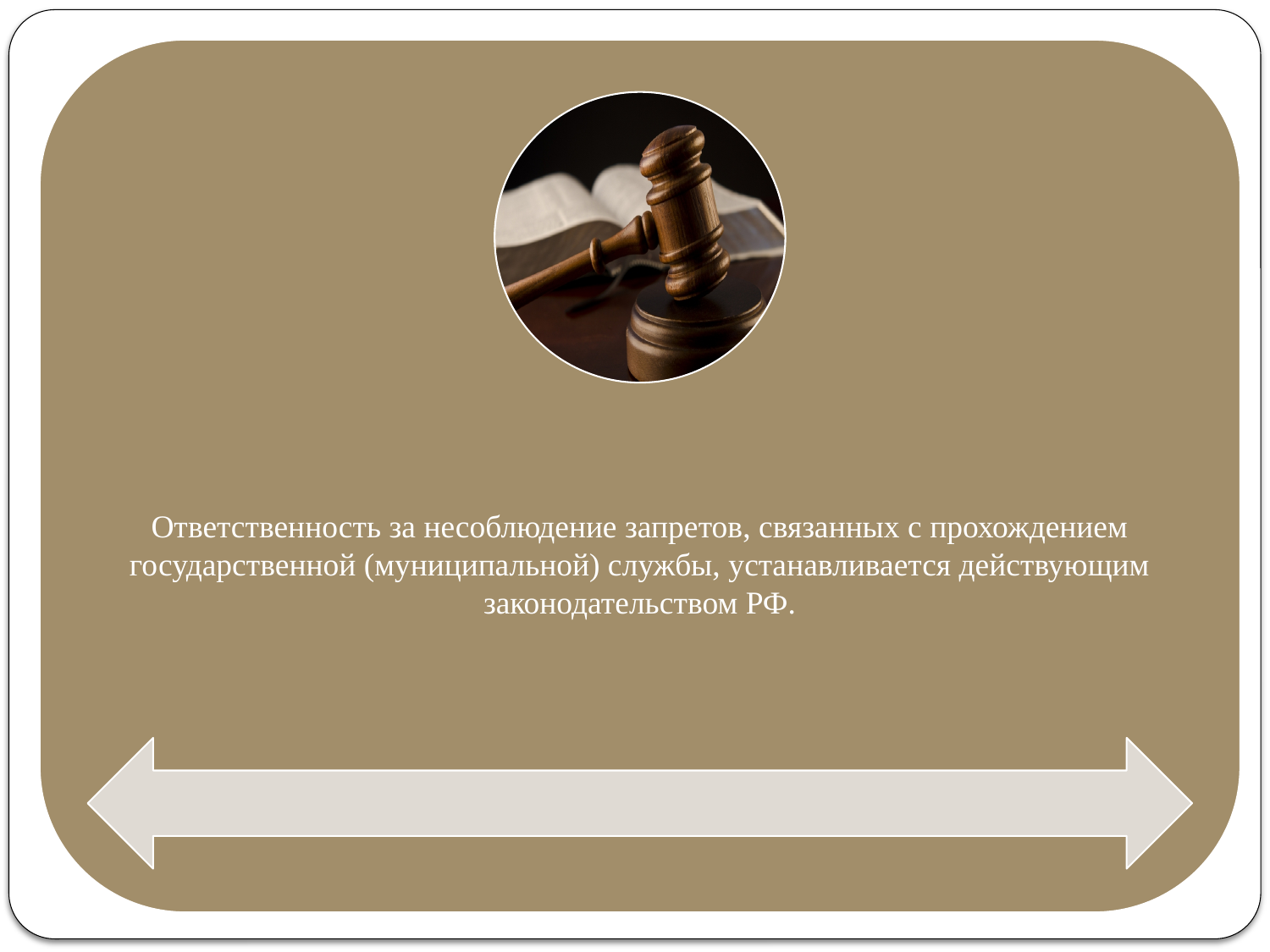

#
Ответственность за несоблюдение запретов, связанных с прохождением государственной (муниципальной) службы, устанавливается действующим законодательством РФ.